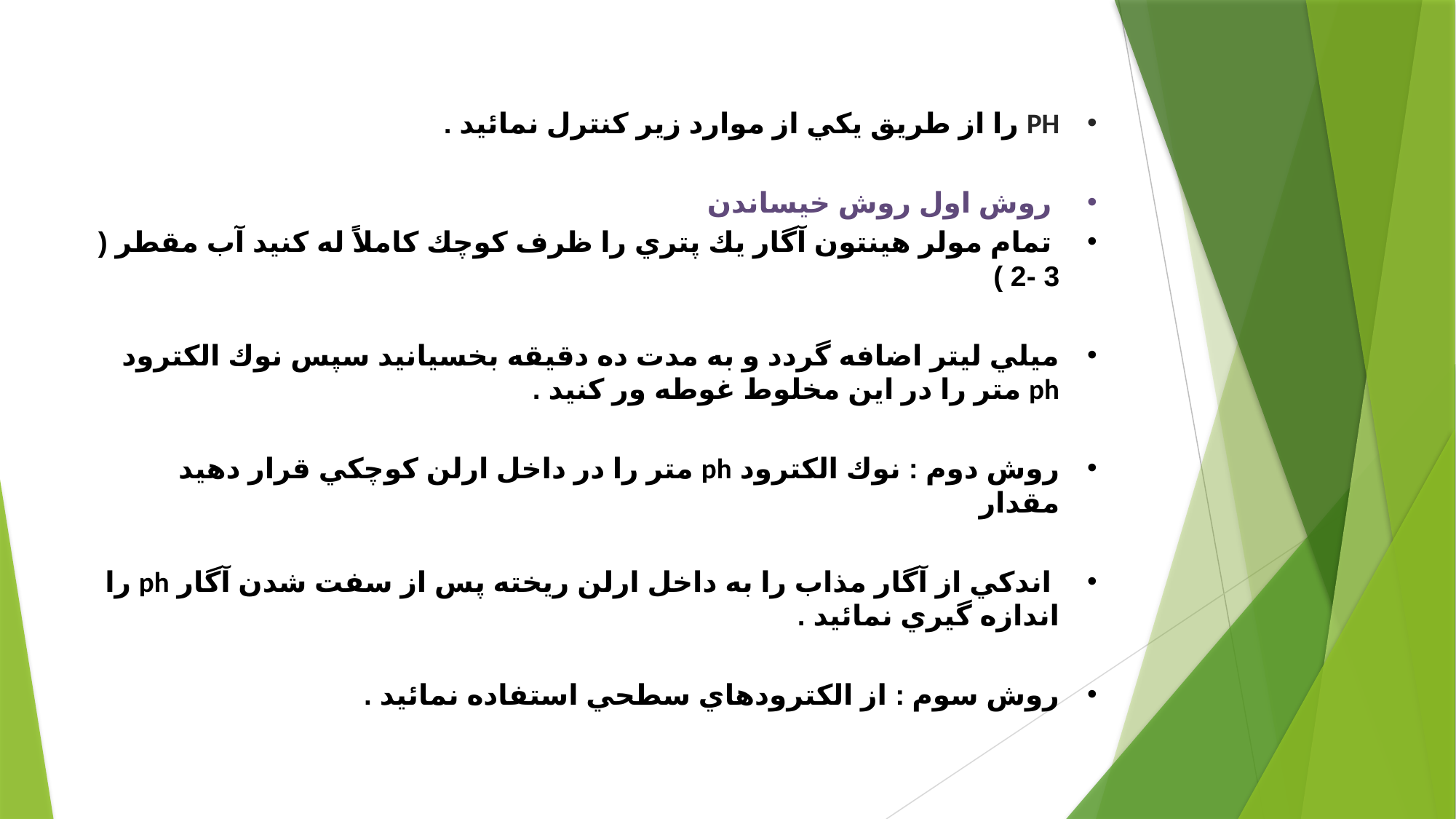

PH را از طريق يكي از موارد زير كنترل نمائيد .

 روش اول روش خيساندن
 تمام مولر هينتون آگار يك پتري را ظرف كوچك كاملاً له كنيد آب مقطر ( 3 -2 )

ميلي ليتر اضافه گردد و به مدت ده دقيقه بخسيانيد سپس نوك الكترود ph متر را در اين مخلوط غوطه ور كنيد .

روش دوم : نوك الكترود ph متر را در داخل ارلن كوچكي قرار دهيد مقدار

 اندكي از آگار مذاب را به داخل ارلن ريخته پس از سفت شدن آگار ph را اندازه گيري نمائيد .

روش سوم : از الكترودهاي سطحي استفاده نمائيد .